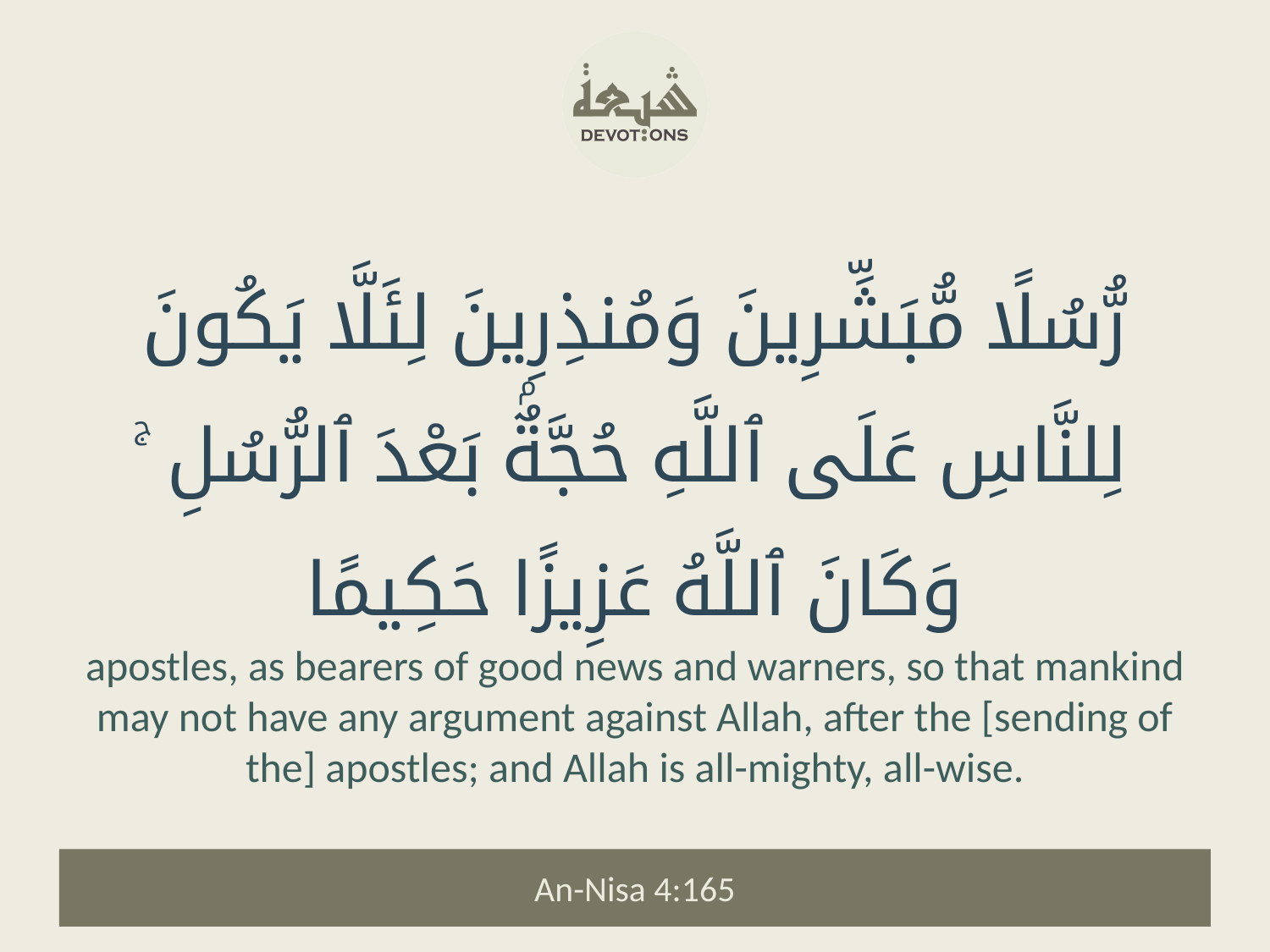

رُّسُلًا مُّبَشِّرِينَ وَمُنذِرِينَ لِئَلَّا يَكُونَ لِلنَّاسِ عَلَى ٱللَّهِ حُجَّةٌۢ بَعْدَ ٱلرُّسُلِ ۚ وَكَانَ ٱللَّهُ عَزِيزًا حَكِيمًا
apostles, as bearers of good news and warners, so that mankind may not have any argument against Allah, after the [sending of the] apostles; and Allah is all-mighty, all-wise.
An-Nisa 4:165